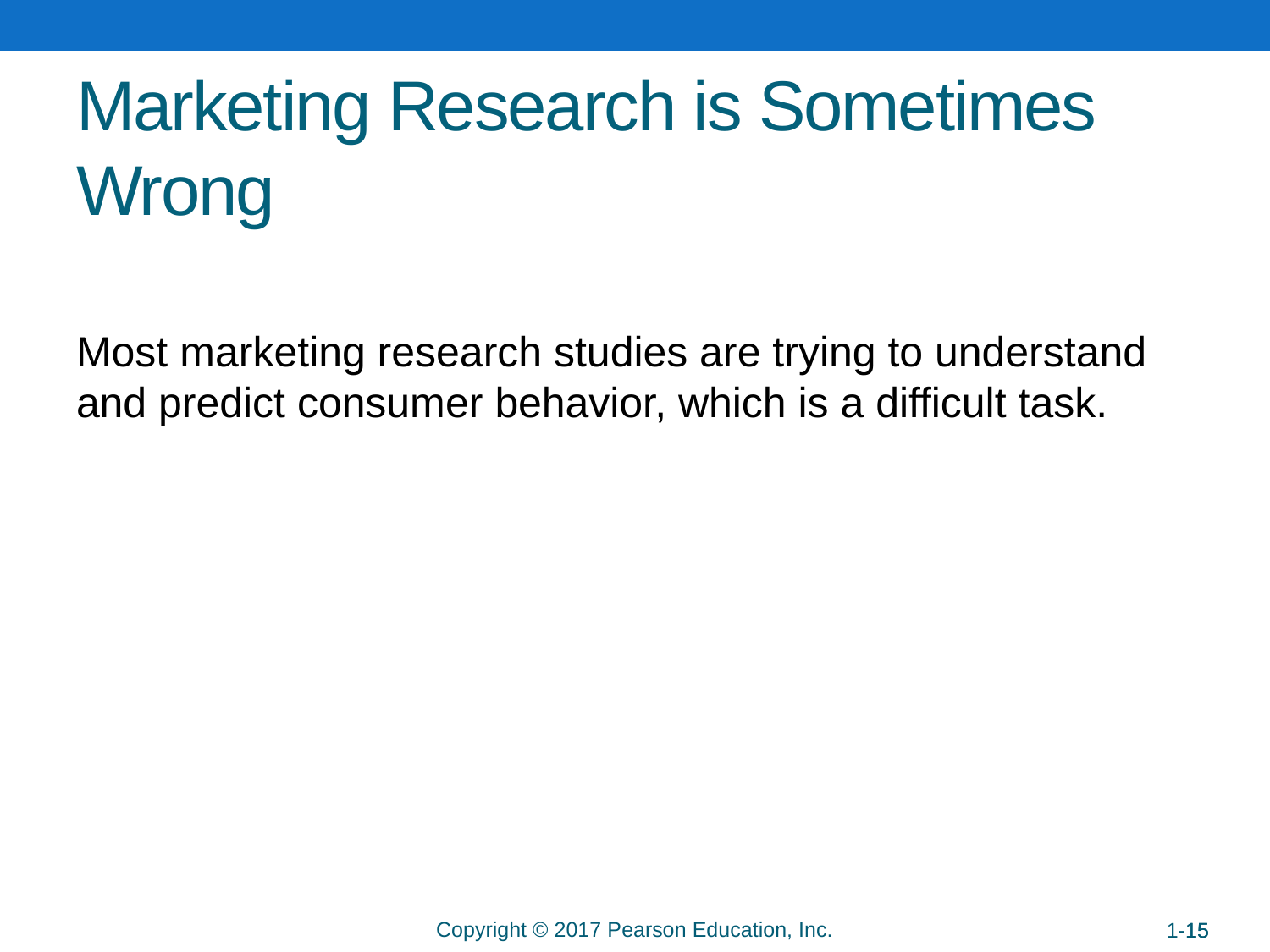

# Marketing Research is Sometimes Wrong
Most marketing research studies are trying to understand and predict consumer behavior, which is a difficult task.